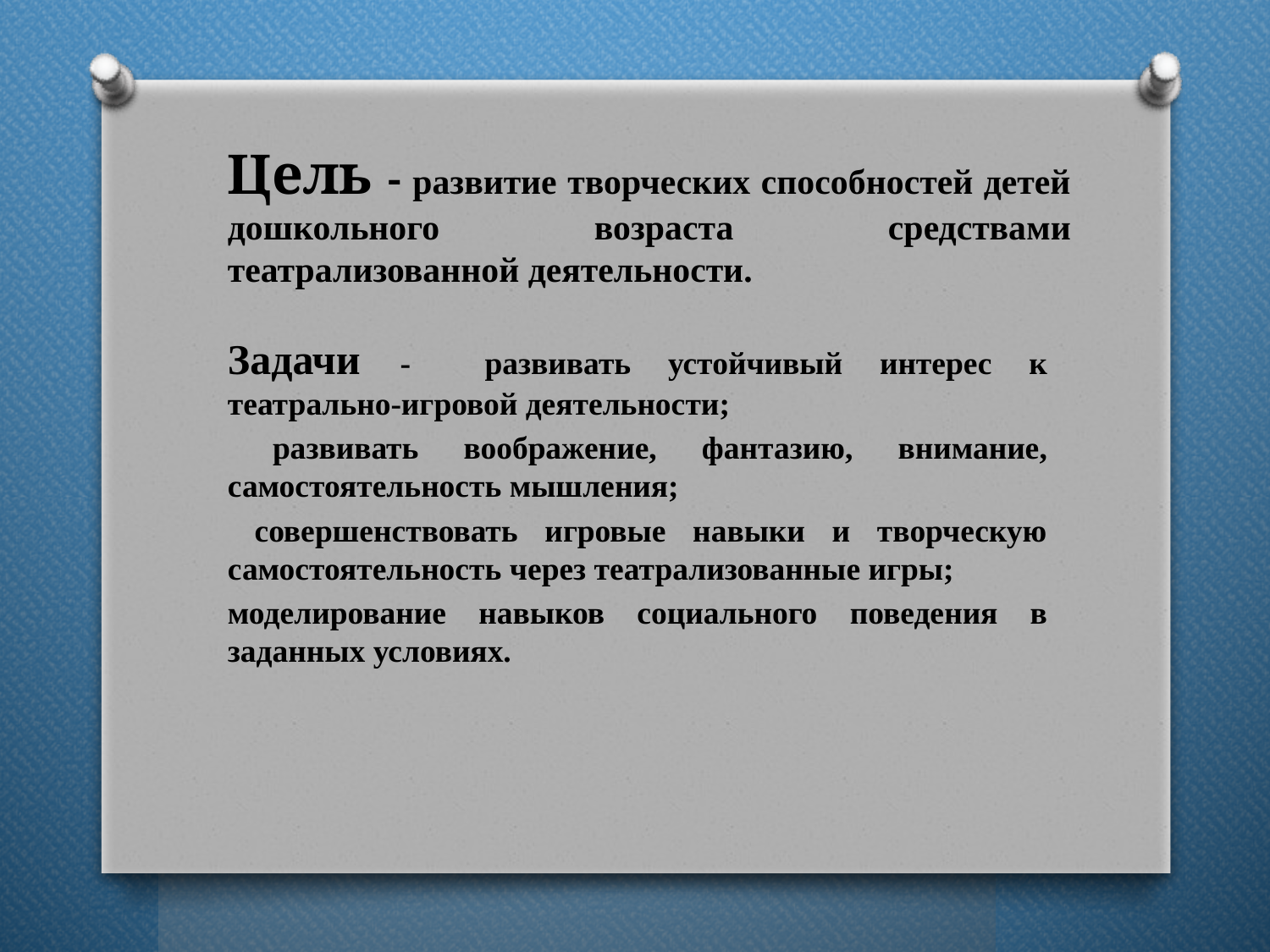

# Цель - развитие творческих способностей детей дошкольного возраста средствами театрализованной деятельности.
Задачи -  развивать устойчивый интерес к театрально-игровой деятельности;
 развивать воображение, фантазию, внимание, самостоятельность мышления;
 совершенствовать игровые навыки и творческую самостоятельность через театрализованные игры;
моделирование навыков социального поведения в заданных условиях.